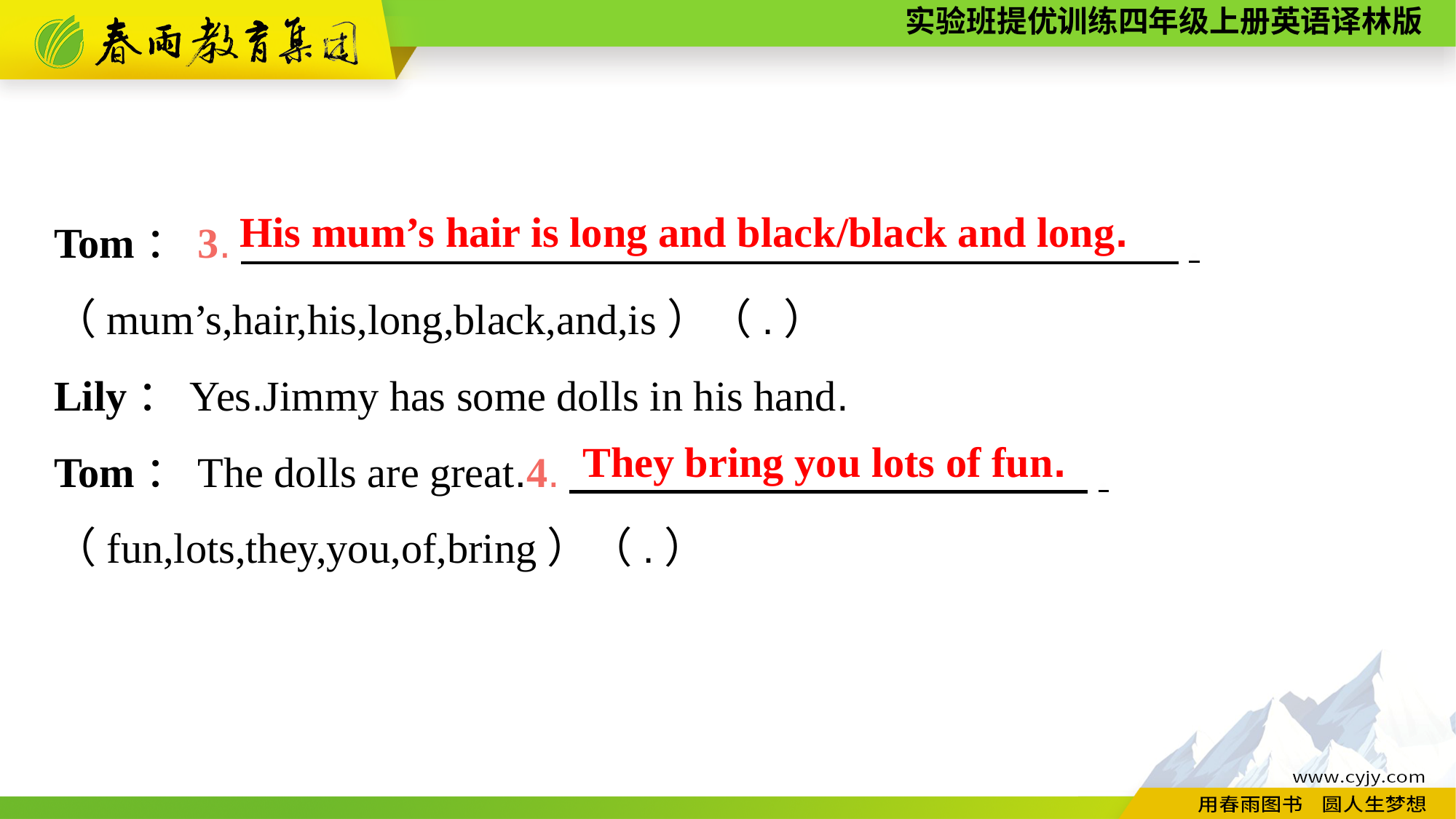

His mum’s hair is long and black/black and long.
Tom：3.　　　　　　　　　　　　　　　     　　　　　　.
（mum’s,hair,his,long,black,and,is）（.）
Lily：Yes.Jimmy has some dolls in his hand.
Tom：The dolls are great.4.　　　　　　　　　　 　　.
（fun,lots,they,you,of,bring）（.）
They bring you lots of fun.